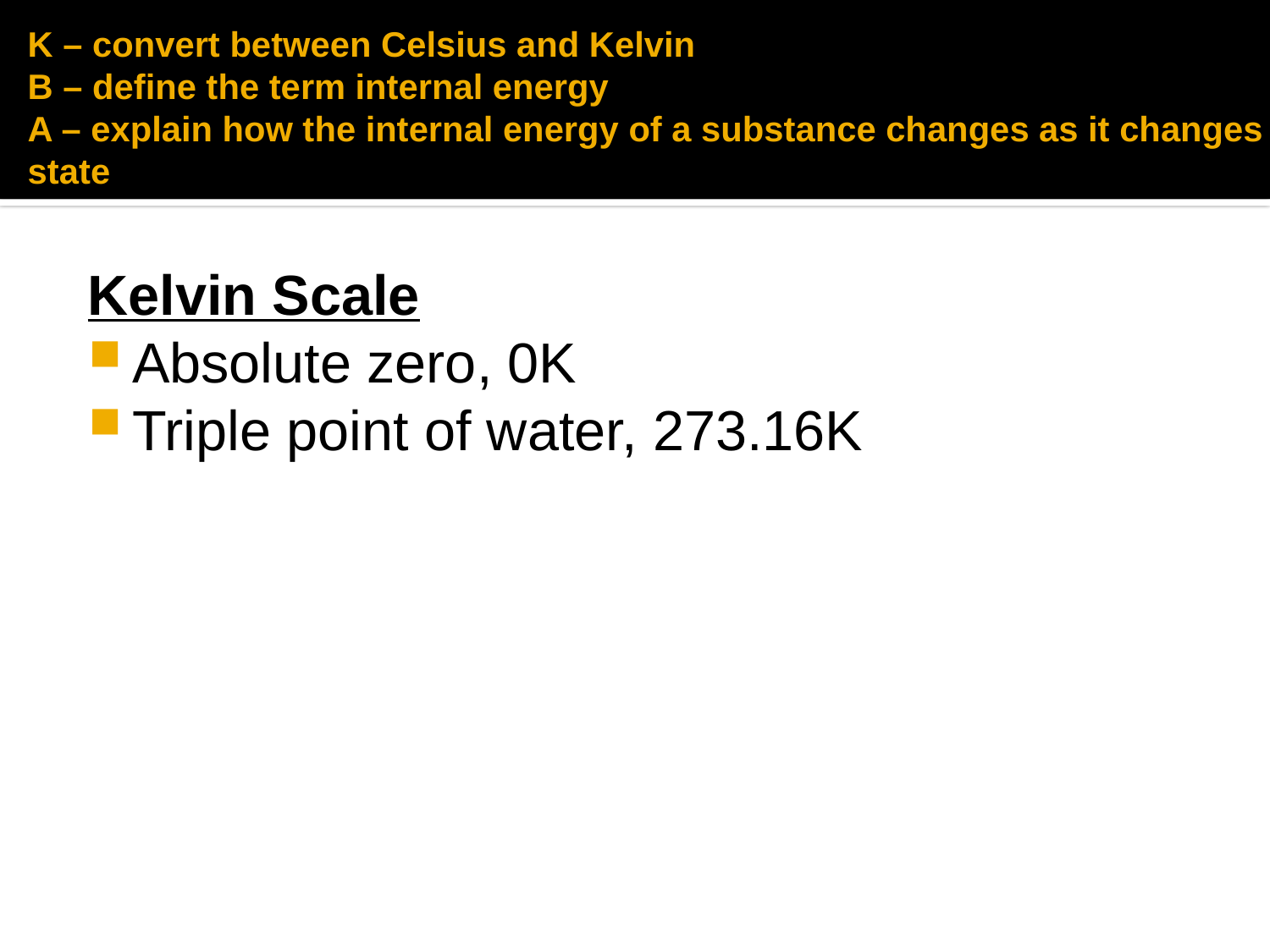

K – convert between Celsius and Kelvin
B – define the term internal energy
A – explain how the internal energy of a substance changes as it changes state
Kelvin Scale
Absolute zero, 0K
Triple point of water, 273.16K